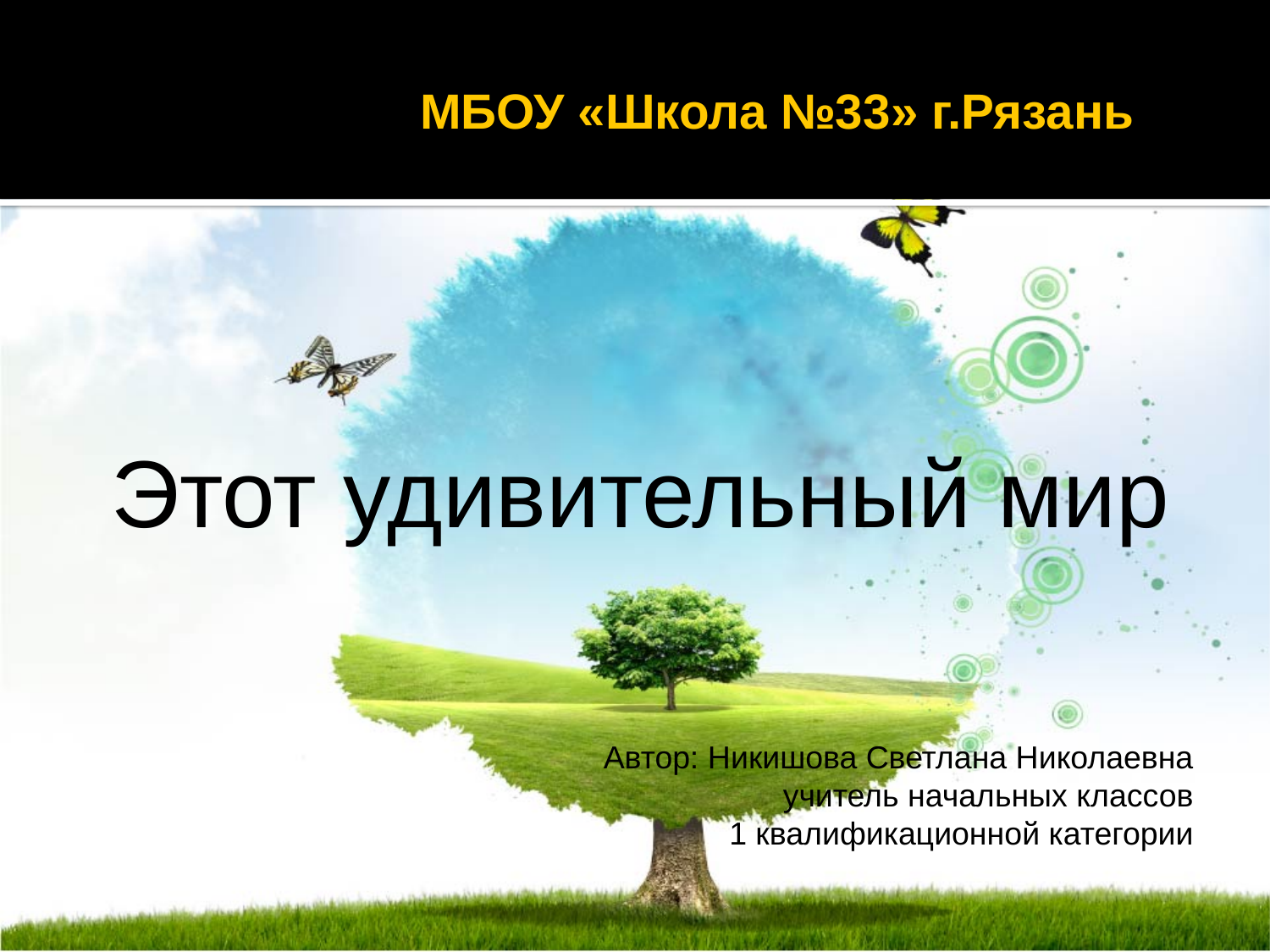

# МБОУ «Школа №33» г.Рязань

Этот удивительный мир

Автор: Никишова Светлана Николаевна
учитель начальных классов
1 квалификационной категории